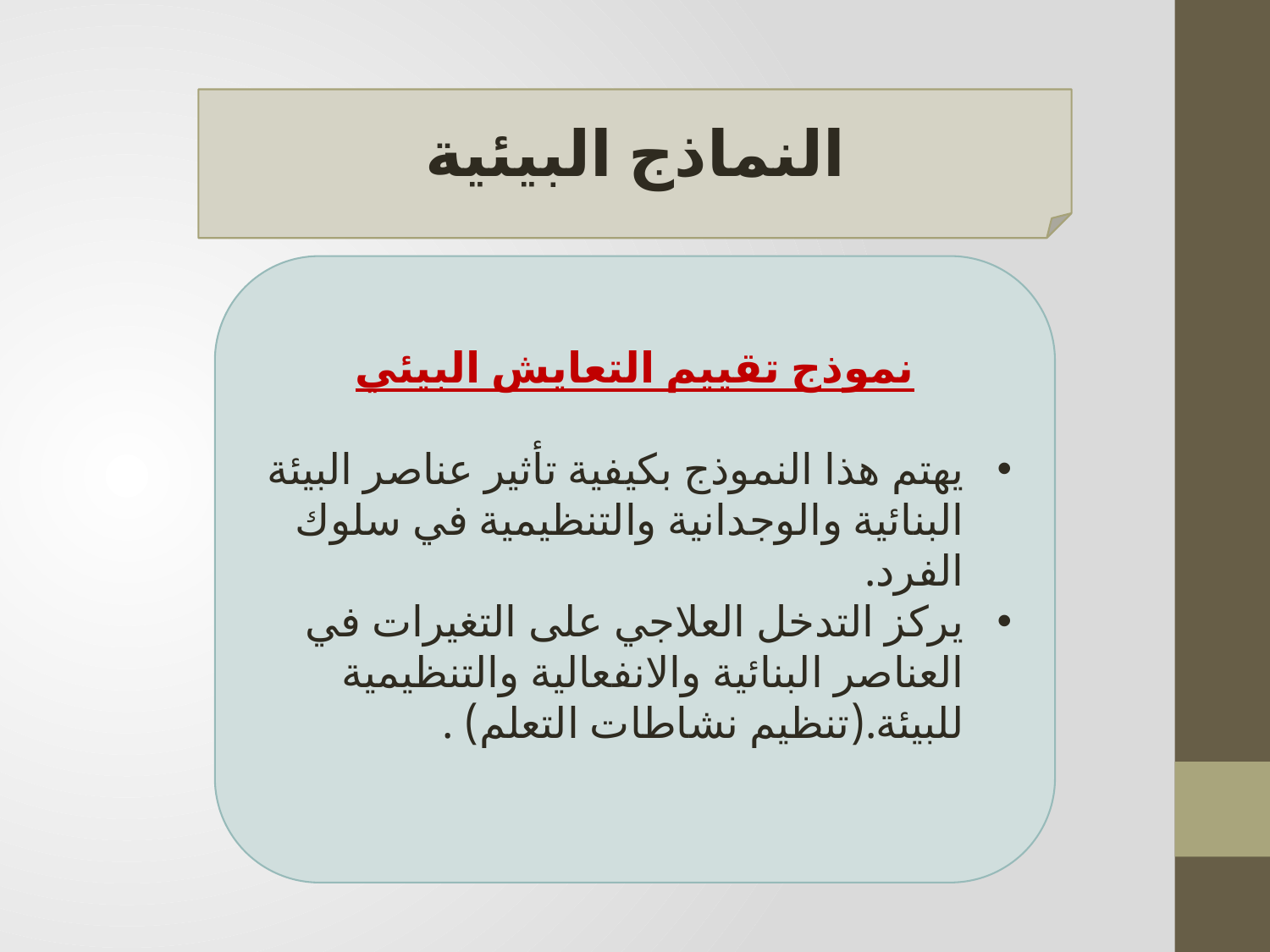

النماذج البيئية
نموذج تقييم التعايش البيئي

يهتم هذا النموذج بكيفية تأثير عناصر البيئة البنائية والوجدانية والتنظيمية في سلوك الفرد.
يركز التدخل العلاجي على التغيرات في العناصر البنائية والانفعالية والتنظيمية للبيئة.(تنظيم نشاطات التعلم) .